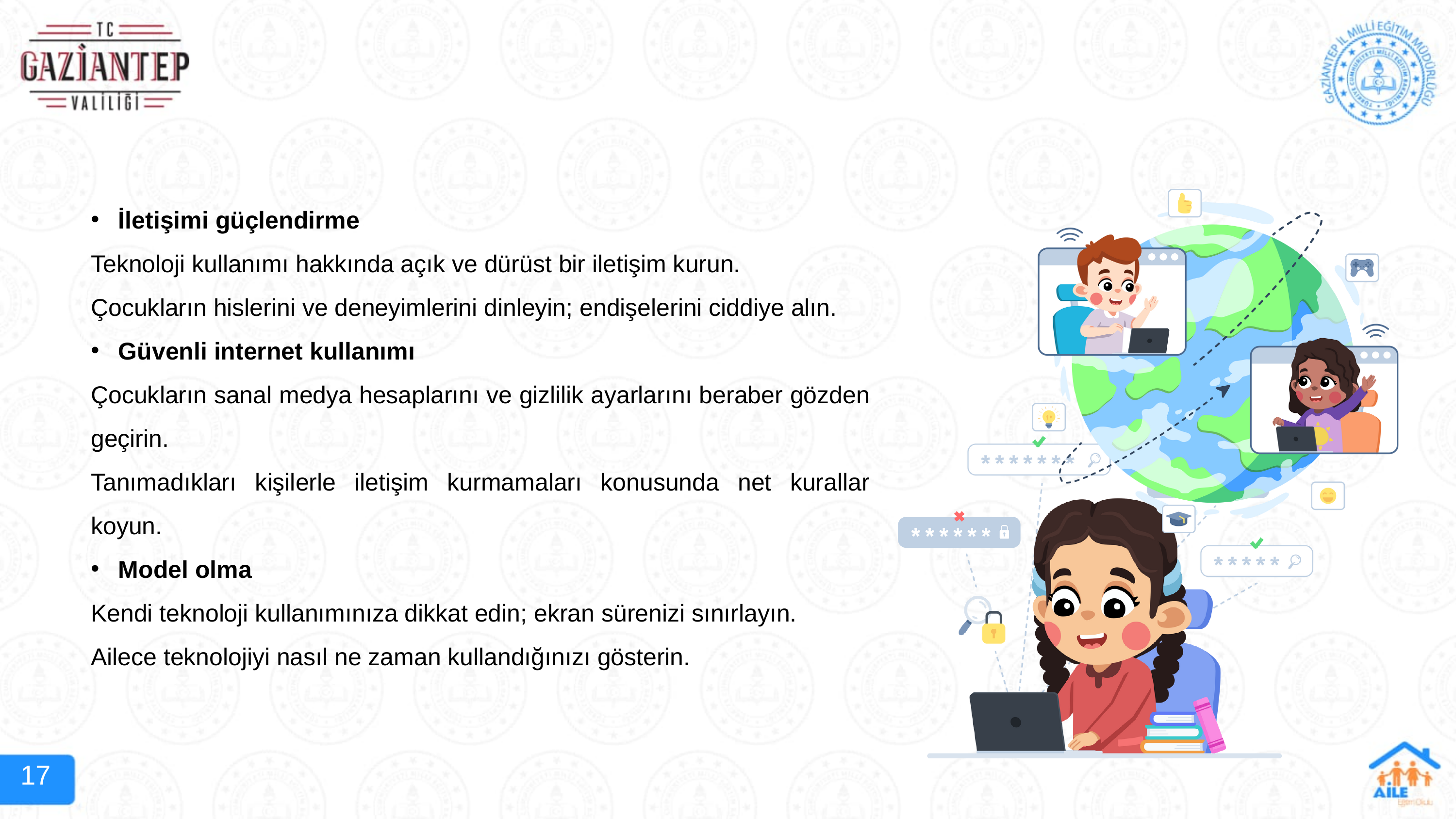

İletişimi güçlendirme
Teknoloji kullanımı hakkında açık ve dürüst bir iletişim kurun.
Çocukların hislerini ve deneyimlerini dinleyin; endişelerini ciddiye alın.
Güvenli internet kullanımı
Çocukların sanal medya hesaplarını ve gizlilik ayarlarını beraber gözden geçirin.
Tanımadıkları kişilerle iletişim kurmamaları konusunda net kurallar koyun.
Model olma
Kendi teknoloji kullanımınıza dikkat edin; ekran sürenizi sınırlayın.
Ailece teknolojiyi nasıl ne zaman kullandığınızı gösterin.

17